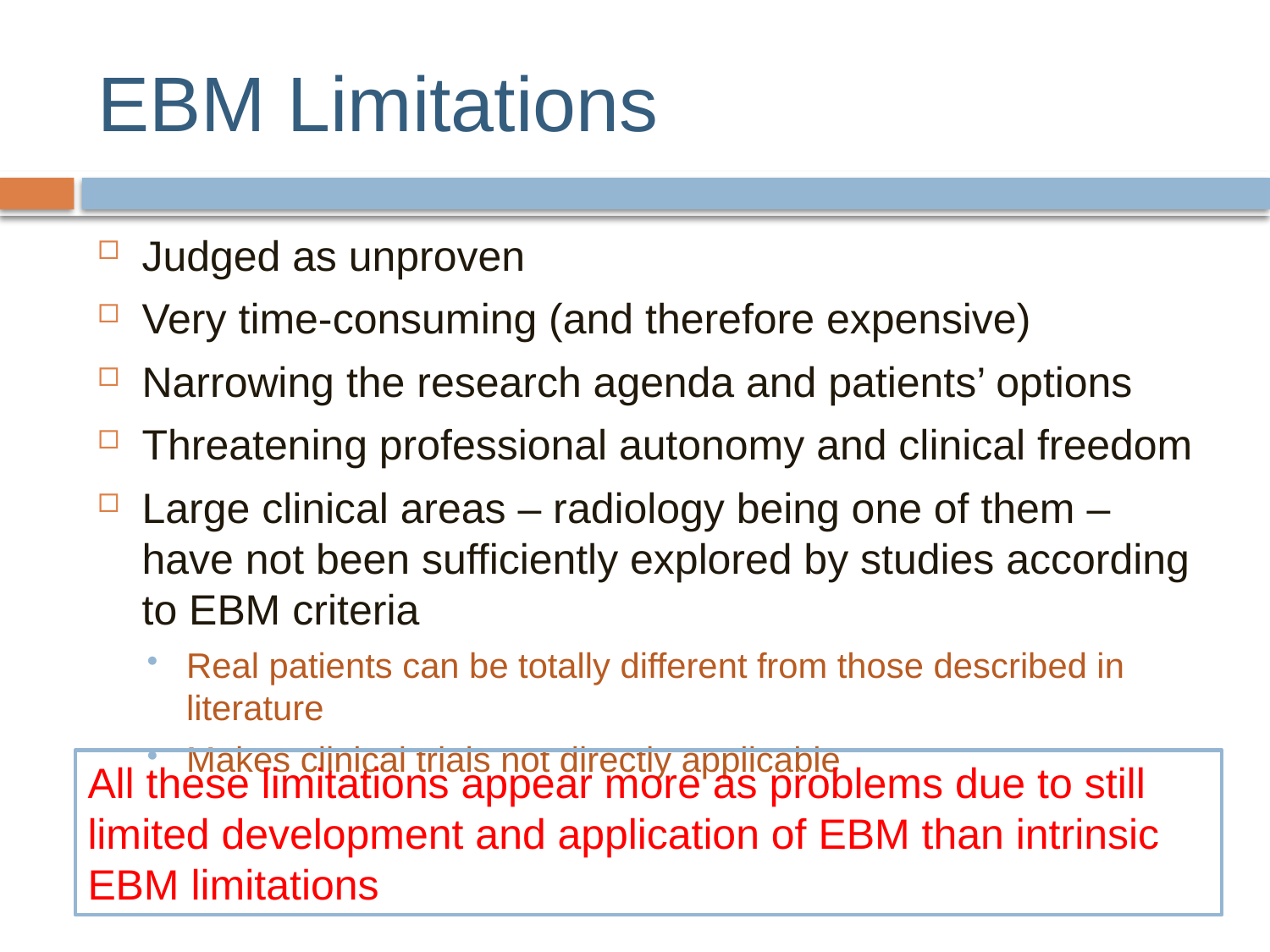

# EBM Limitations
Judged as unproven
Very time-consuming (and therefore expensive)
Narrowing the research agenda and patients’ options
Threatening professional autonomy and clinical freedom
Large clinical areas – radiology being one of them – have not been sufficiently explored by studies according to EBM criteria
Real patients can be totally different from those described in literature
Makes clinical trials not directly applicable

All these limitations appear more as problems due to still limited development and application of EBM than intrinsic EBM limitations